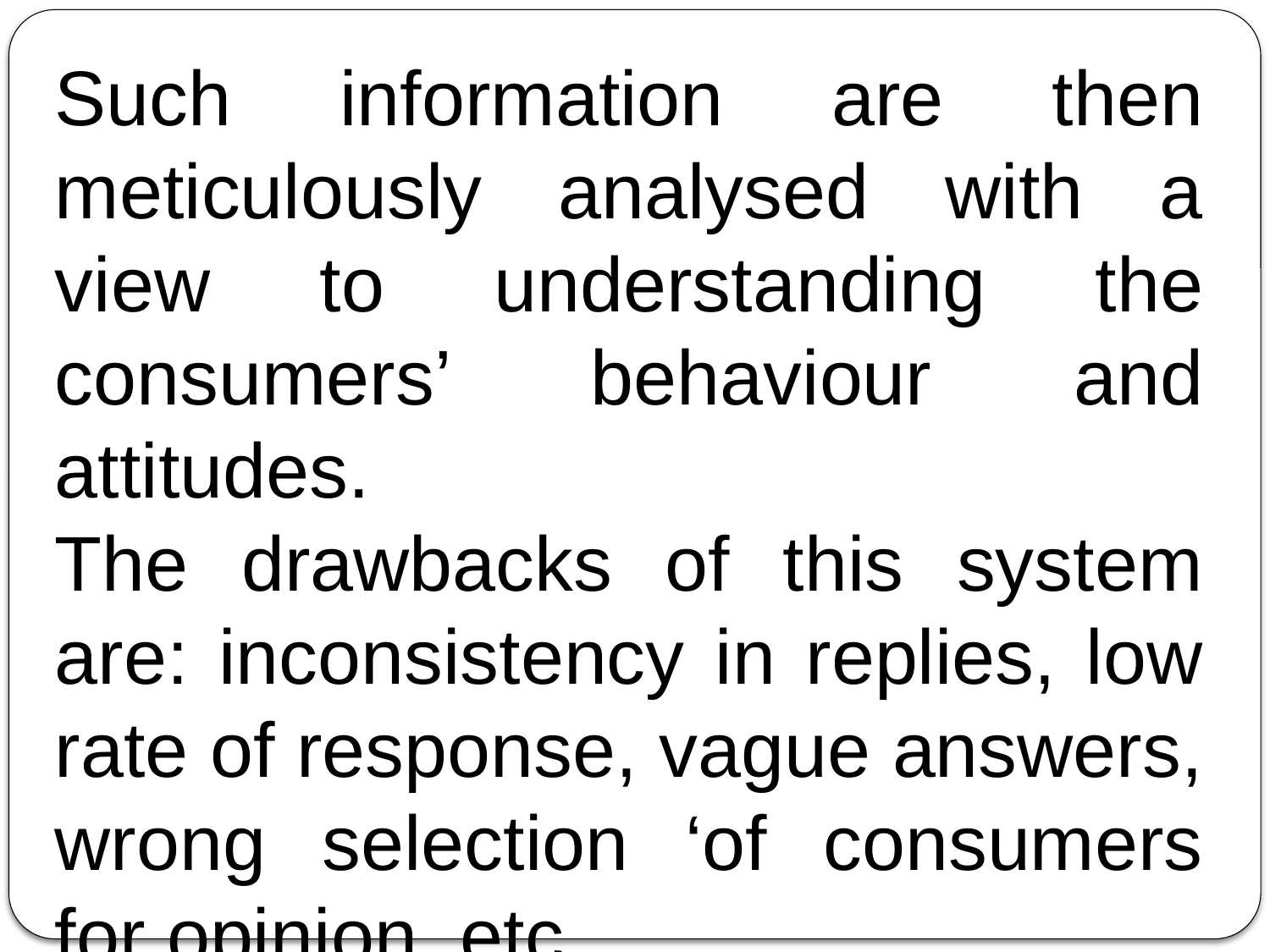

Such information are then meticulously analysed with a view to understanding the consumers’ behaviour and attitudes.
The drawbacks of this system are: inconsistency in replies, low rate of response, vague answers, wrong selection ‘of consumers for opi­nion, etc.